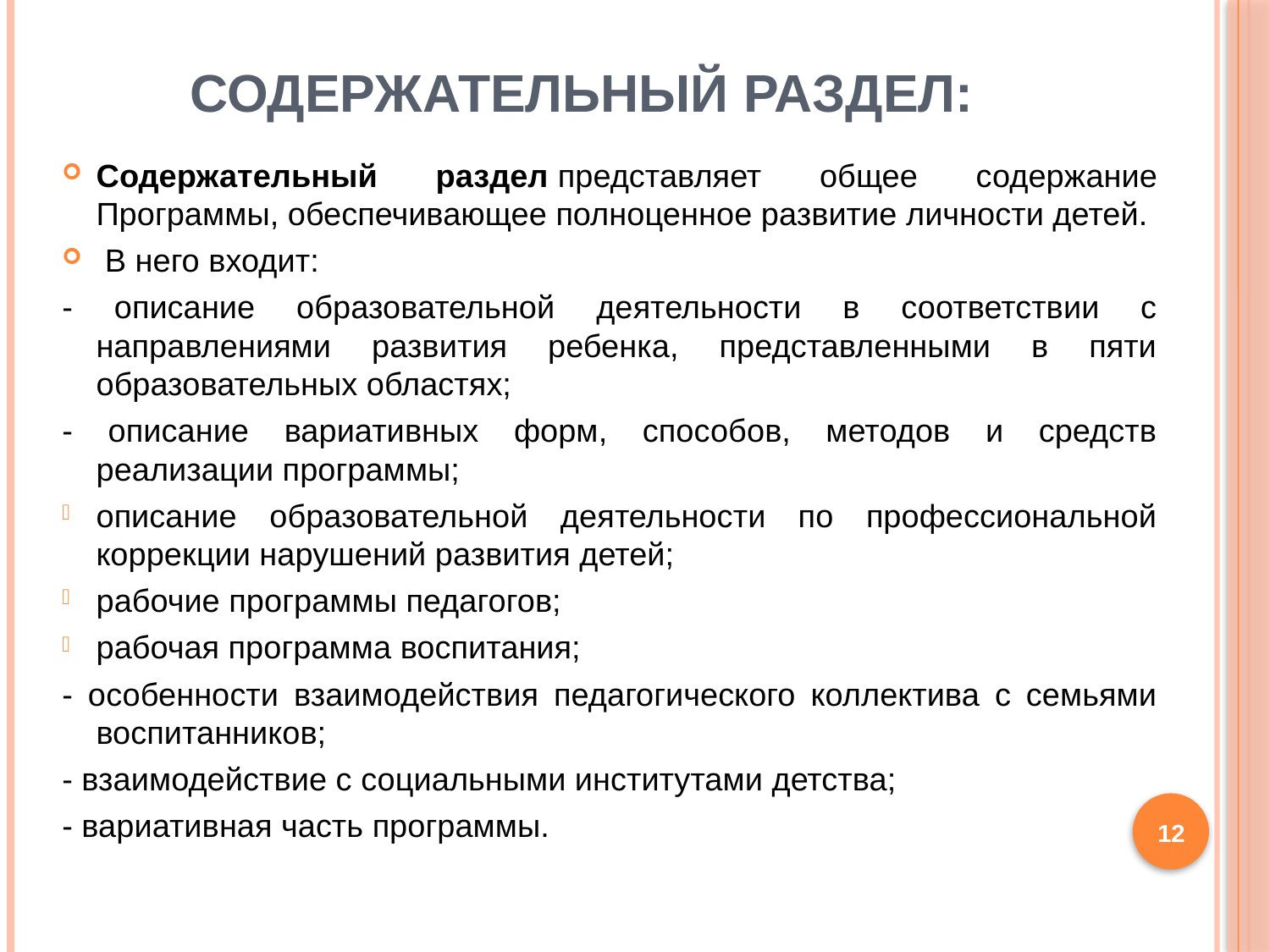

# Содержательный раздел:
Содержательный раздел представляет общее содержание Программы, обеспечивающее полноценное развитие личности детей.
 В него входит:
- описание образовательной деятельности в соответствии с направлениями развития ребенка, представленными в пяти образовательных областях;
- описание вариативных форм, способов, методов и средств реализации программы;
описание образовательной деятельности по профессиональной коррекции нарушений развития детей;
рабочие программы педагогов;
рабочая программа воспитания;
- особенности взаимодействия педагогического коллектива с семьями воспитанников;
- взаимодействие с социальными институтами детства;
- вариативная часть программы.

12